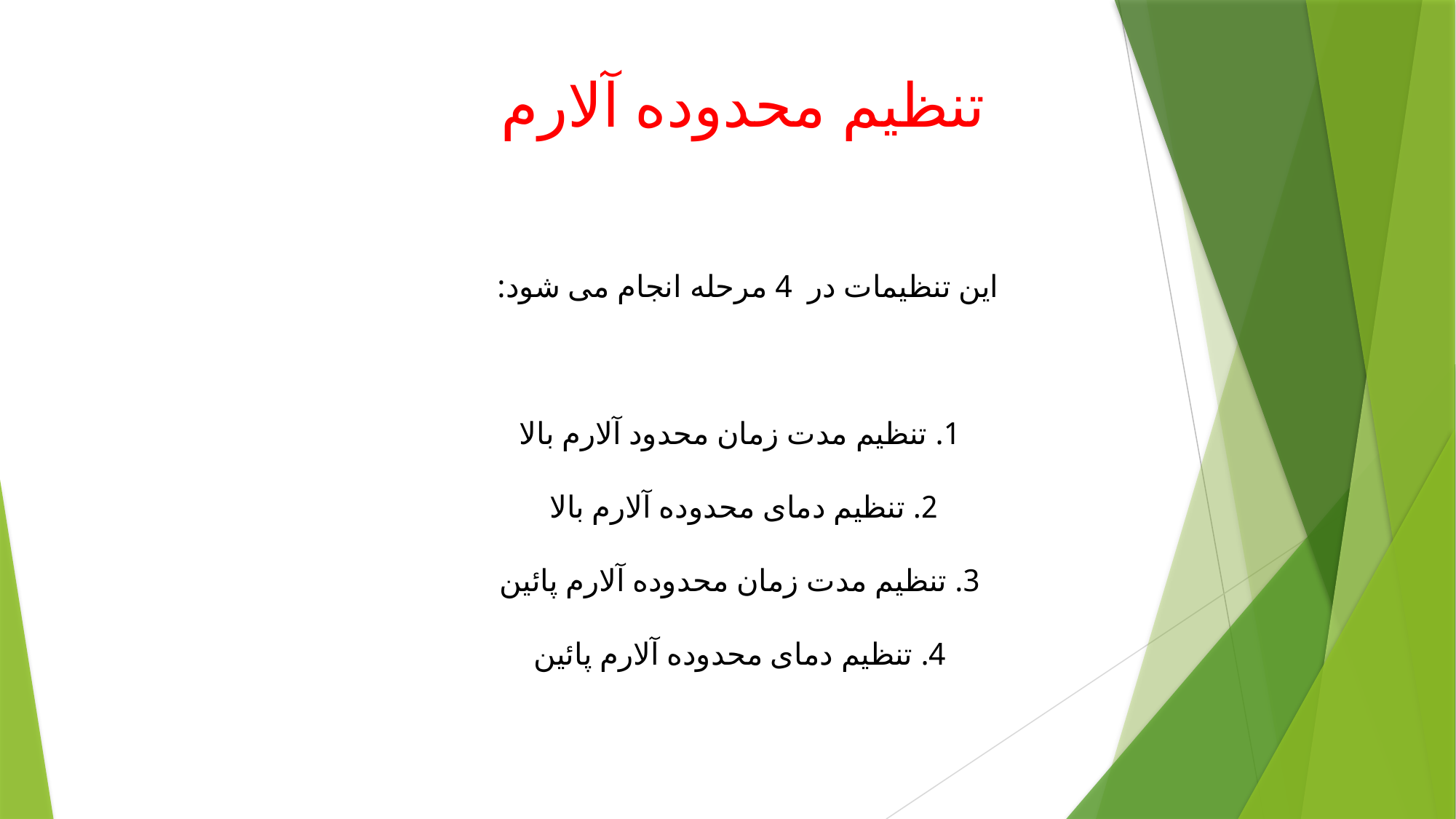

# تنظیم محدوده آلارم
این تنظیمات در  4 مرحله انجام می شود:

 1. تنظیم مدت زمان محدود آلارم بالا
2. تنظیم دمای محدوده آلارم بالا
 3. تنظیم مدت زمان محدوده آلارم پائین
 4. تنظیم دمای محدوده آلارم پائین